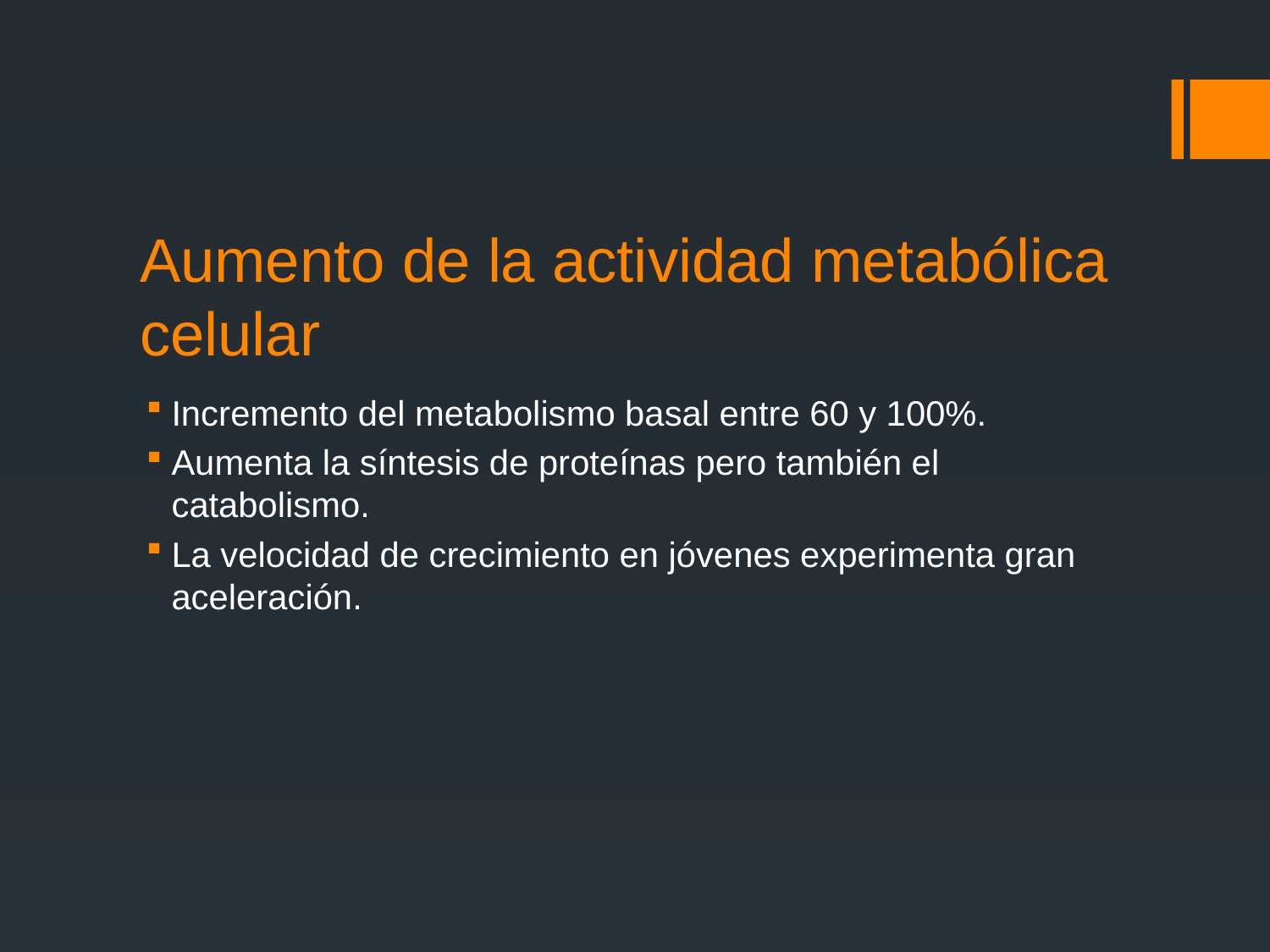

# Aumento de la actividad metabólica celular
Incremento del metabolismo basal entre 60 y 100%.
Aumenta la síntesis de proteínas pero también el catabolismo.
La velocidad de crecimiento en jóvenes experimenta gran aceleración.